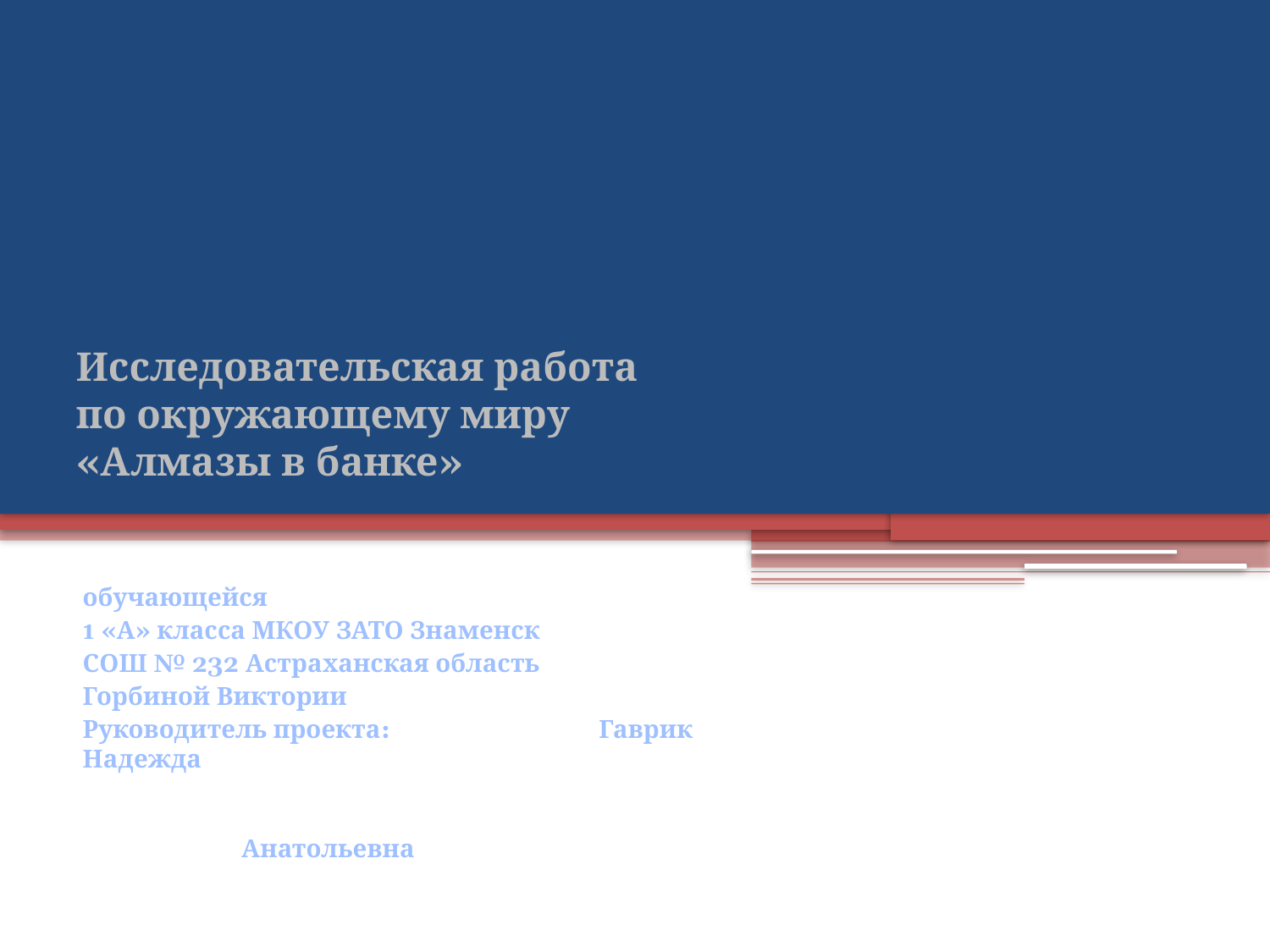

# Исследовательская работа по окружающему миру «Алмазы в банке»
обучающейся
1 «А» класса МКОУ ЗАТО Знаменск
СОШ № 232 Астраханская область
Горбиной Виктории
Руководитель проекта:                                 Гаврик Надежда                                                                                                                                                                                                                                                                                                                              Анатольевна